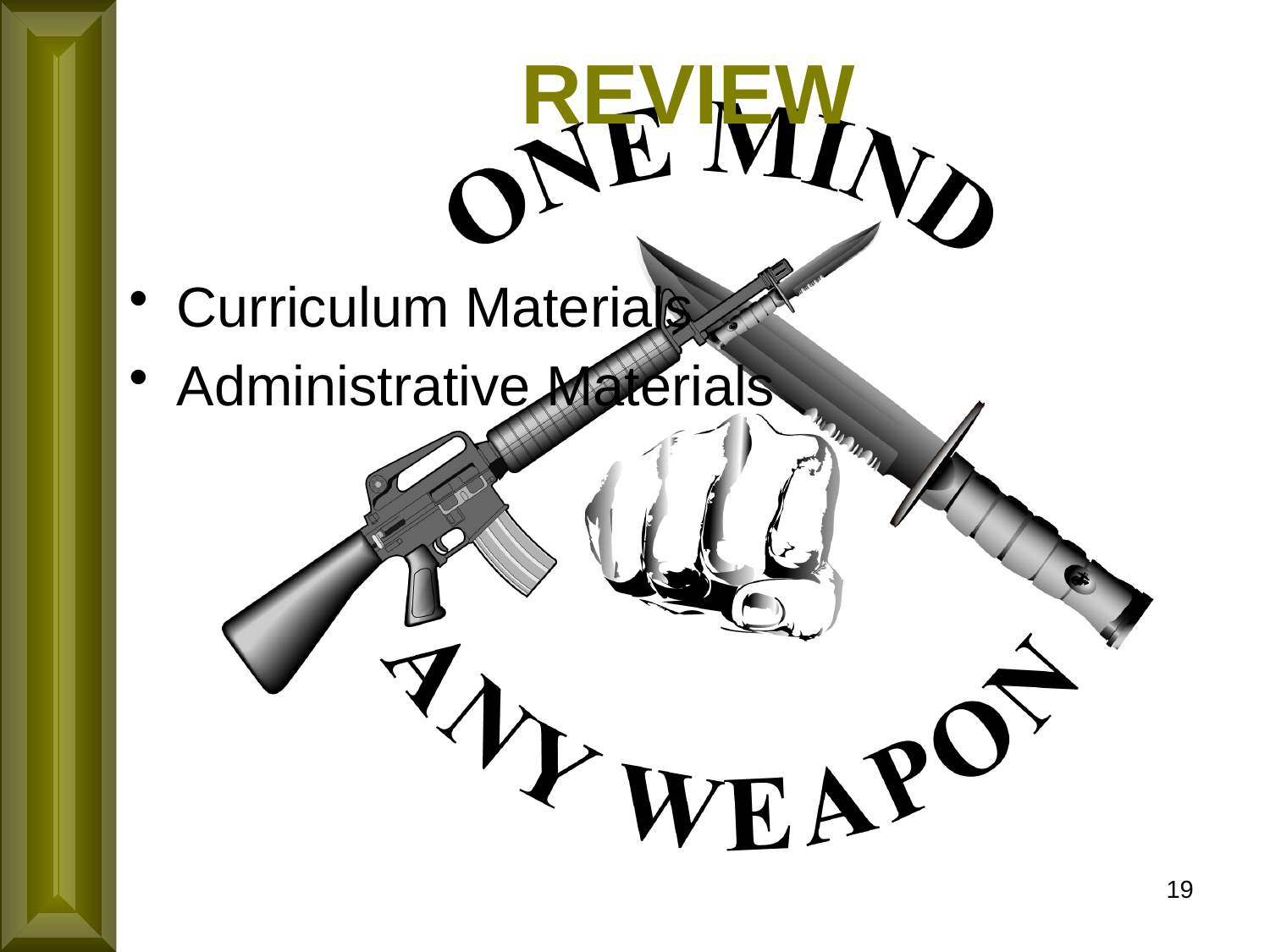

# REVIEW
Curriculum Materials
Administrative Materials
19